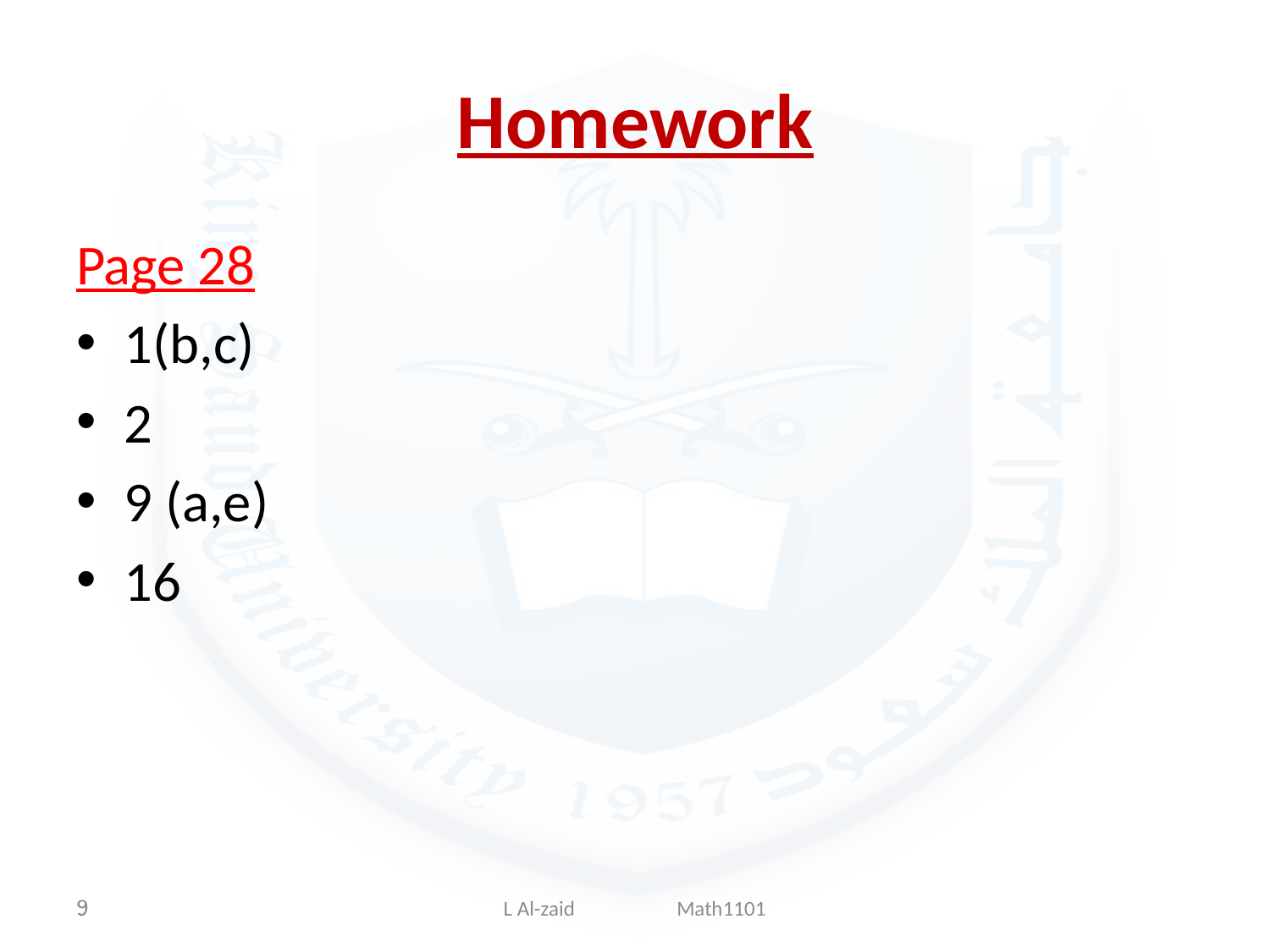

# Homework
Page 28
1(b,c)
2
9 (a,e)
16

9
L Al-zaid                     Math1101